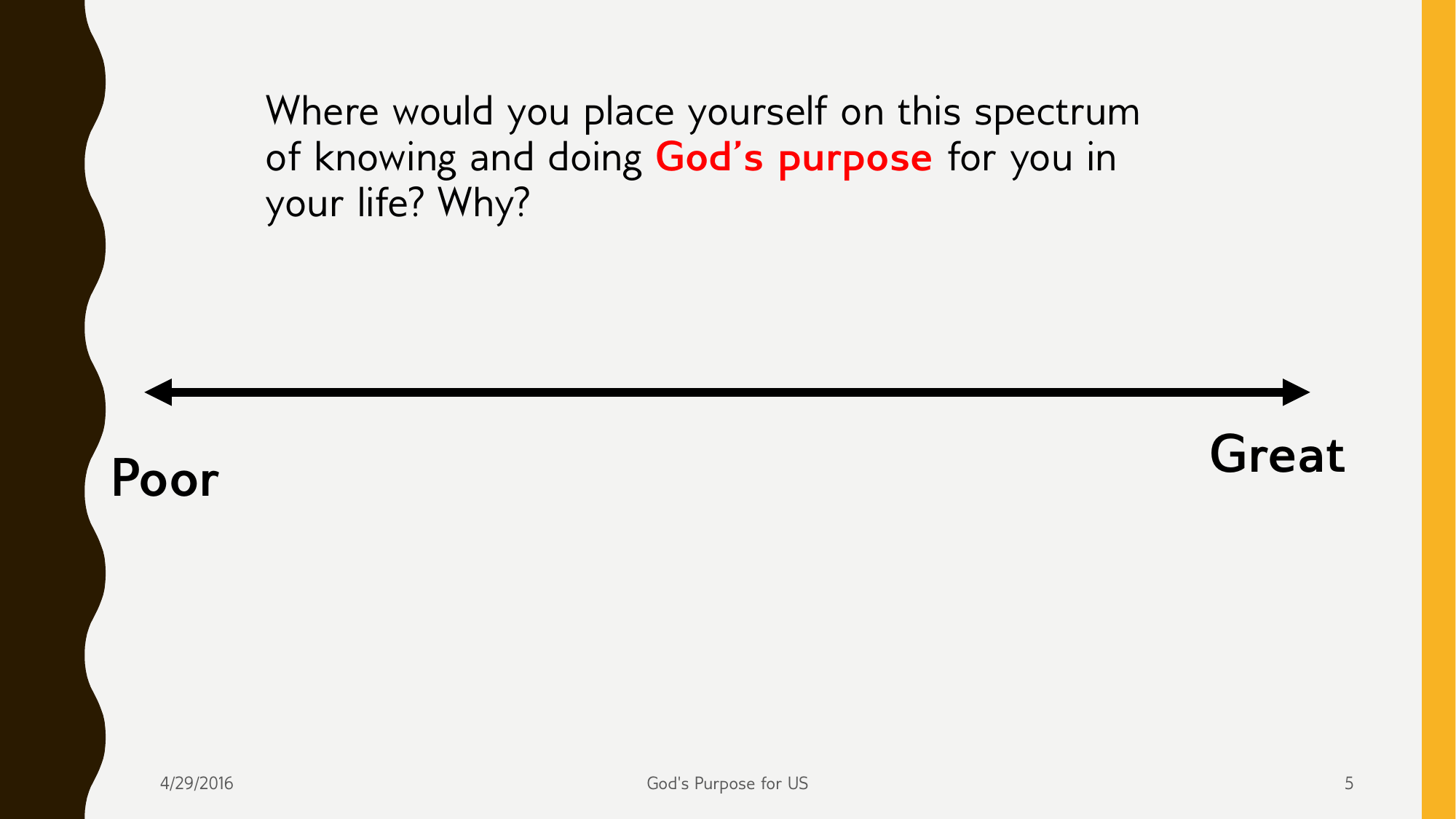

Where would you place yourself on this spectrum of knowing and doing God’s purpose for you in your life? Why?
Great
Poor
4/29/2016
God's Purpose for US
5